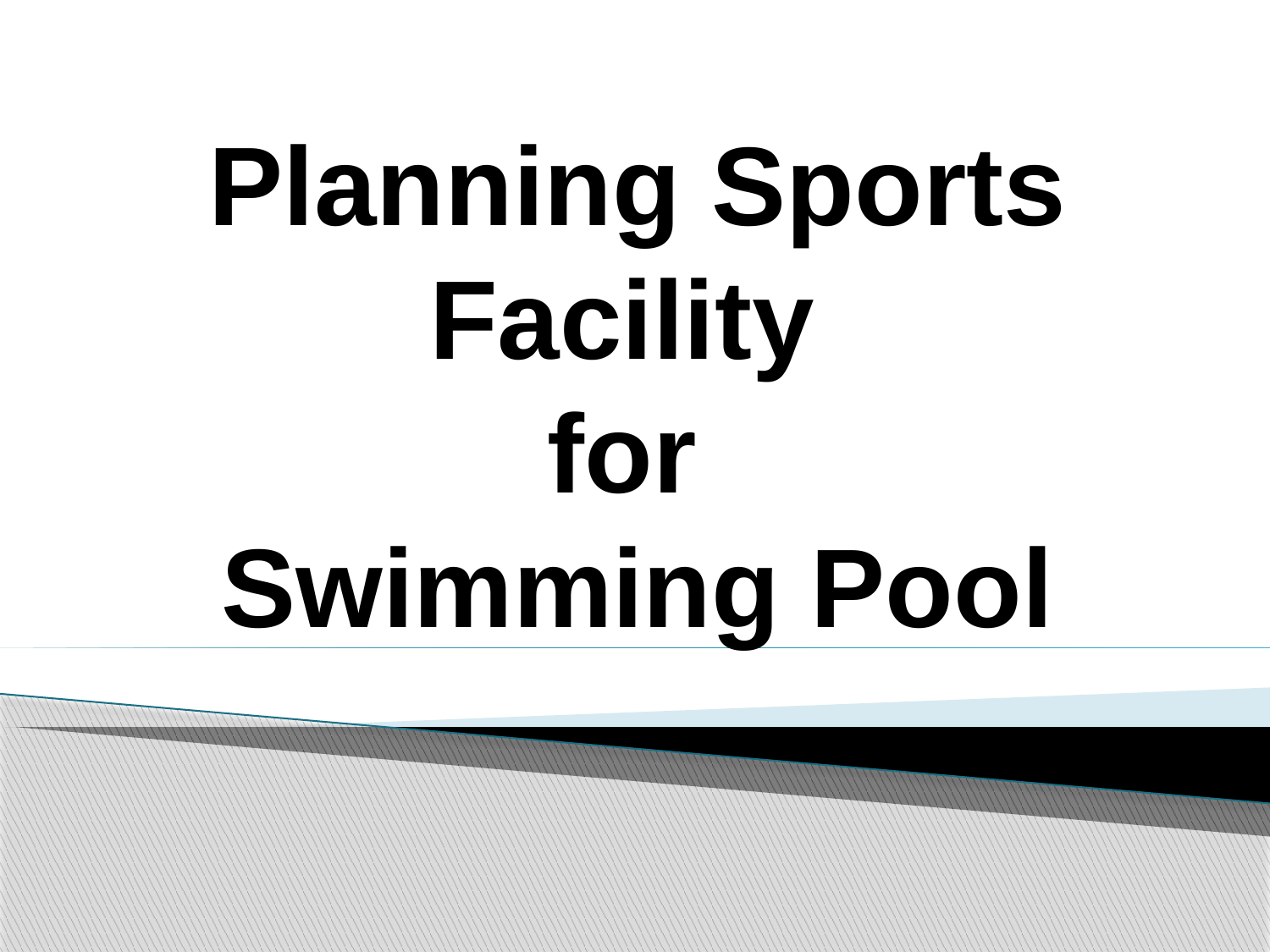

# Planning Sports Facility for Swimming Pool